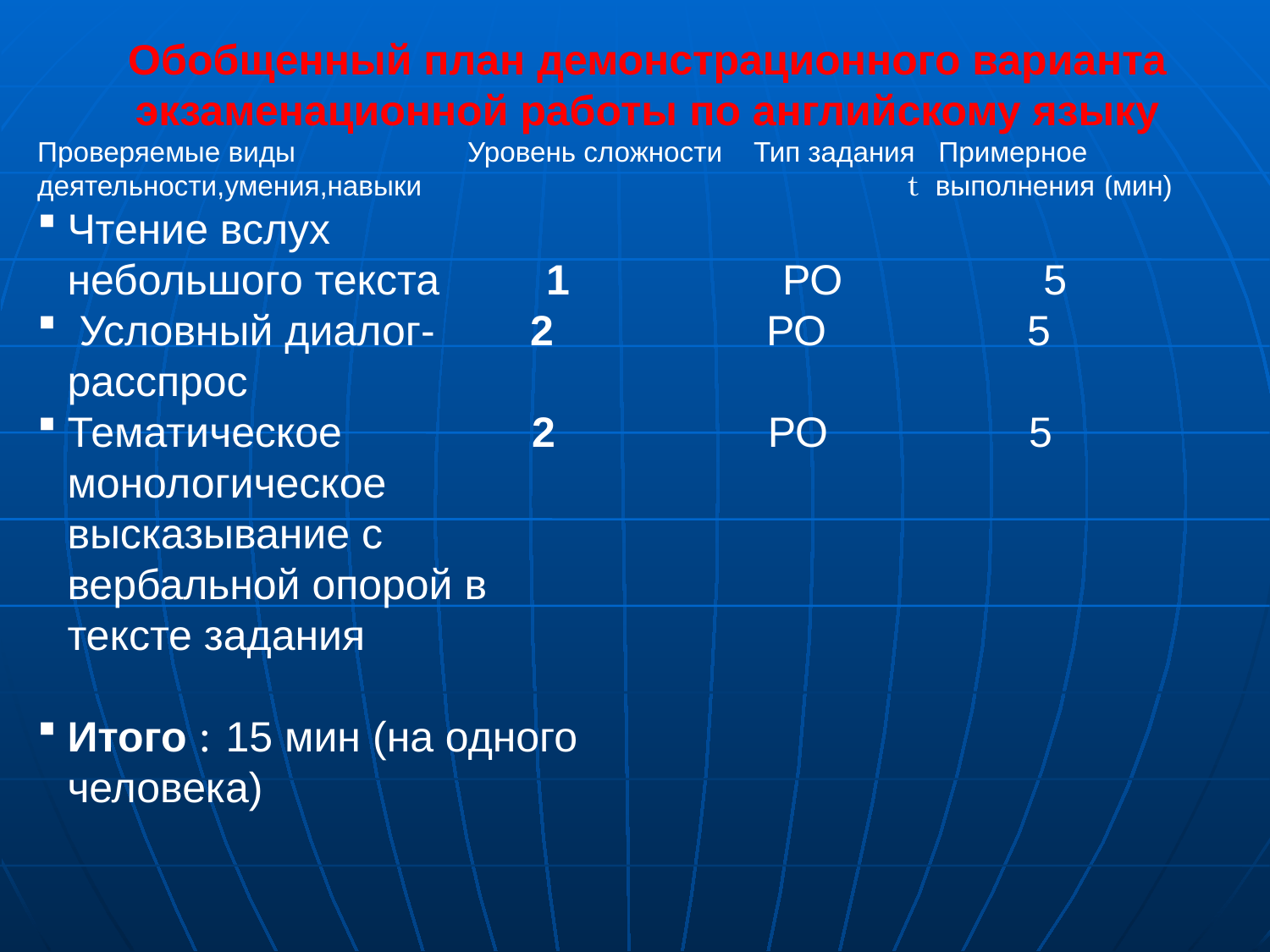

Обобщенный план демонстрационного варианта экзаменационной работы по английскому языку
Проверяемые виды                      Уровень сложности    Тип задания   Примерное
деятельности,умения,навыки                                                              t  выполнения (мин)
Чтение вслух
небольшого текста         1                  РО                 5
 Условный диалог-        2                  РО                 5
расспрос
Тематическое                2                  РО                 5
монологическое
высказывание с
вербальной опорой в
тексте задания
Итого : 15 мин (на одного
человека)